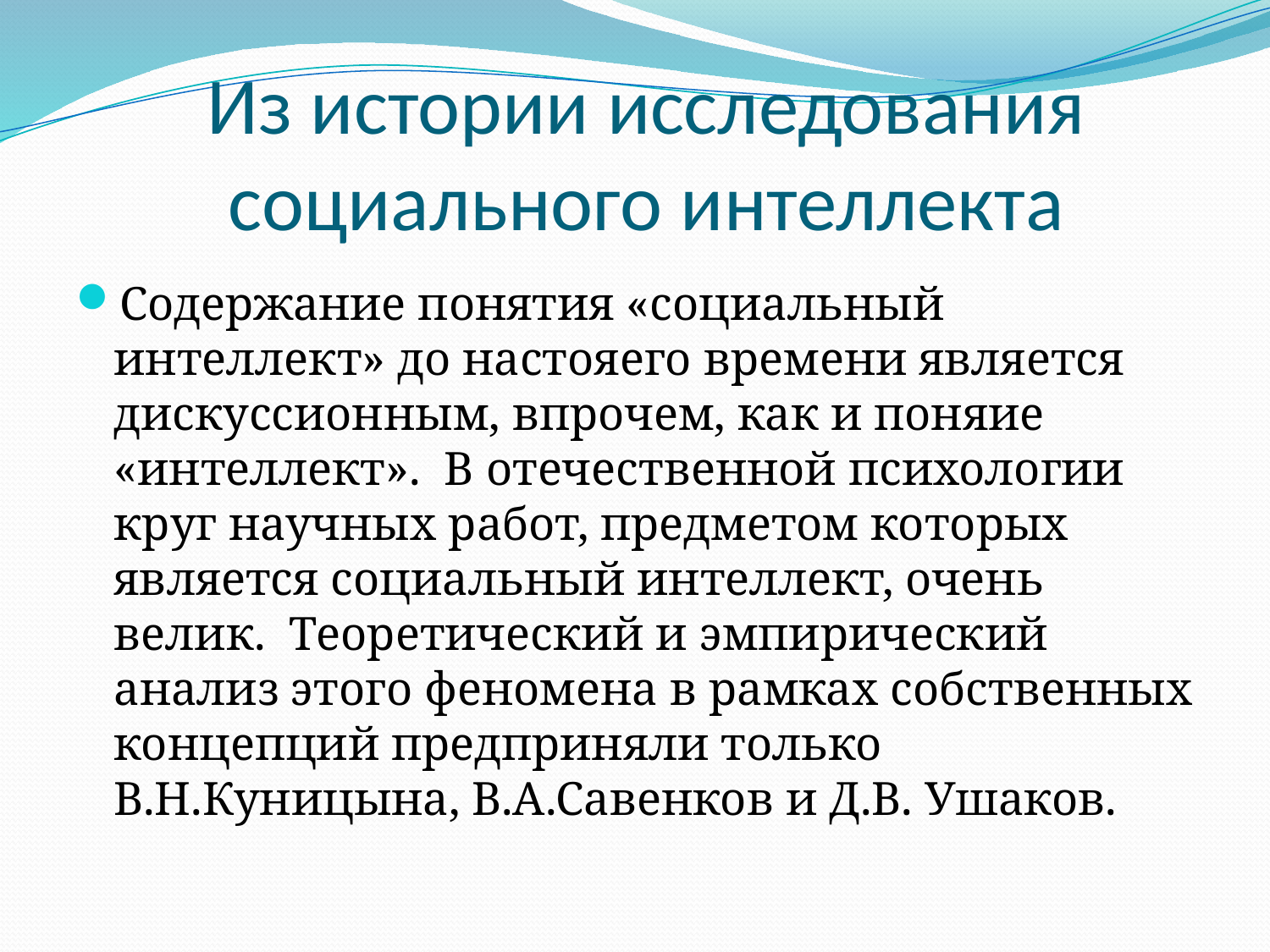

# Из истории исследования социального интеллекта
Содержание понятия «социальный интеллект» до настояего времени является дискуссионным, впрочем, как и поняие «интеллект».  В отечественной психологии круг научных работ, предметом которых является социальный интеллект, очень велик.  Теоретический и эмпирический  анализ этого феномена в рамках собственных концепций предприняли только В.Н.Куницына, В.А.Савенков и Д.В. Ушаков.